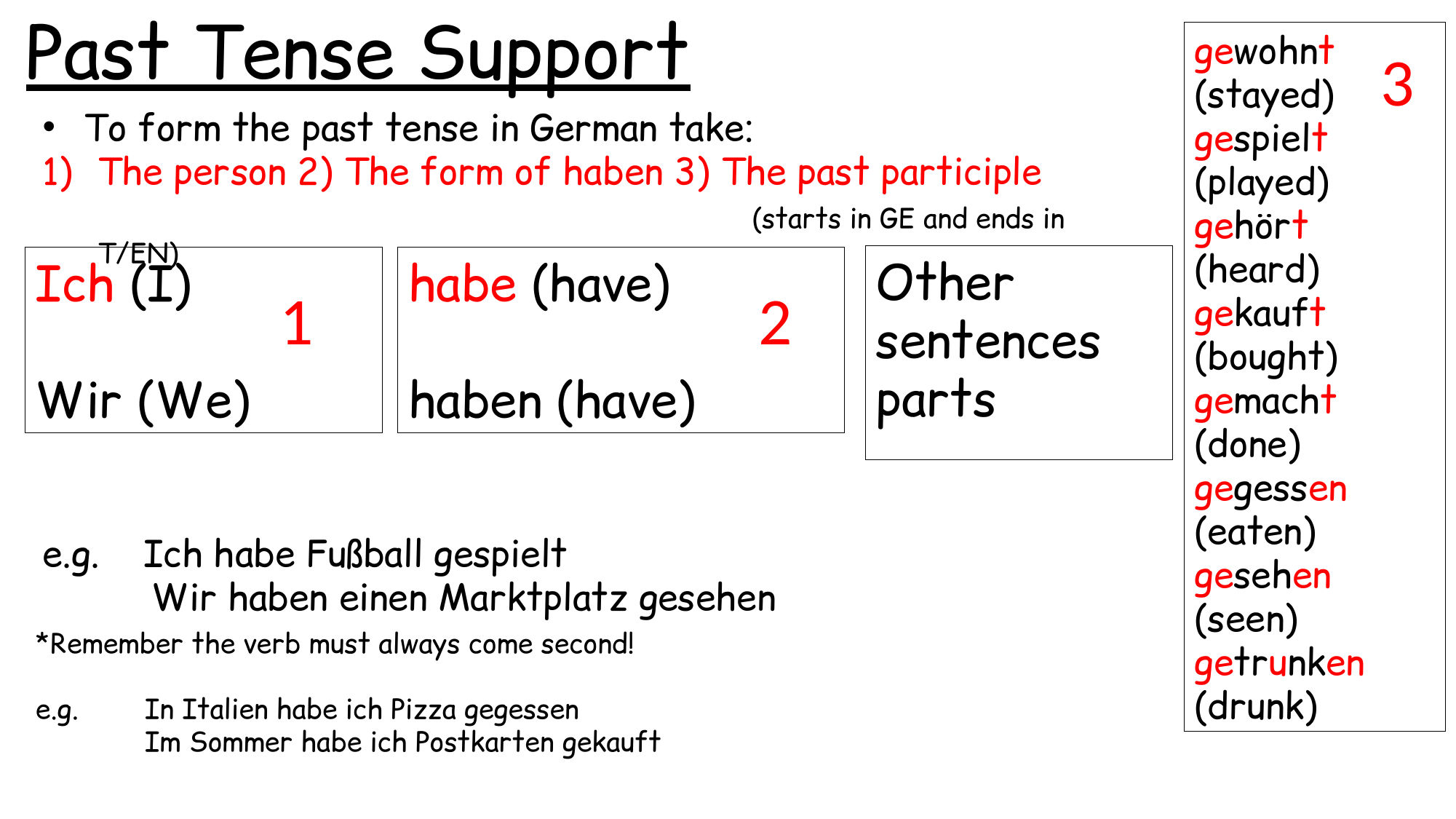

Past Tense Support
gewohnt (stayed)
gespielt
(played)
gehört
(heard)
gekauft
(bought)
gemacht
(done)
gegessen
(eaten)
gesehen
(seen)
getrunken
(drunk)
3
To form the past tense in German take:
The person 2) The form of haben 3) The past participle 							(starts in GE and ends in T/EN)

e.g.    Ich habe Fußball gespielt
	Wir haben einen Marktplatz gesehen
Other sentences parts

Ich (I)

Wir (We)
habe (have)

haben (have)
1
2
*Remember the verb must always come second!

e.g.	In Italien habe ich Pizza gegessen
	Im Sommer habe ich Postkarten gekauft